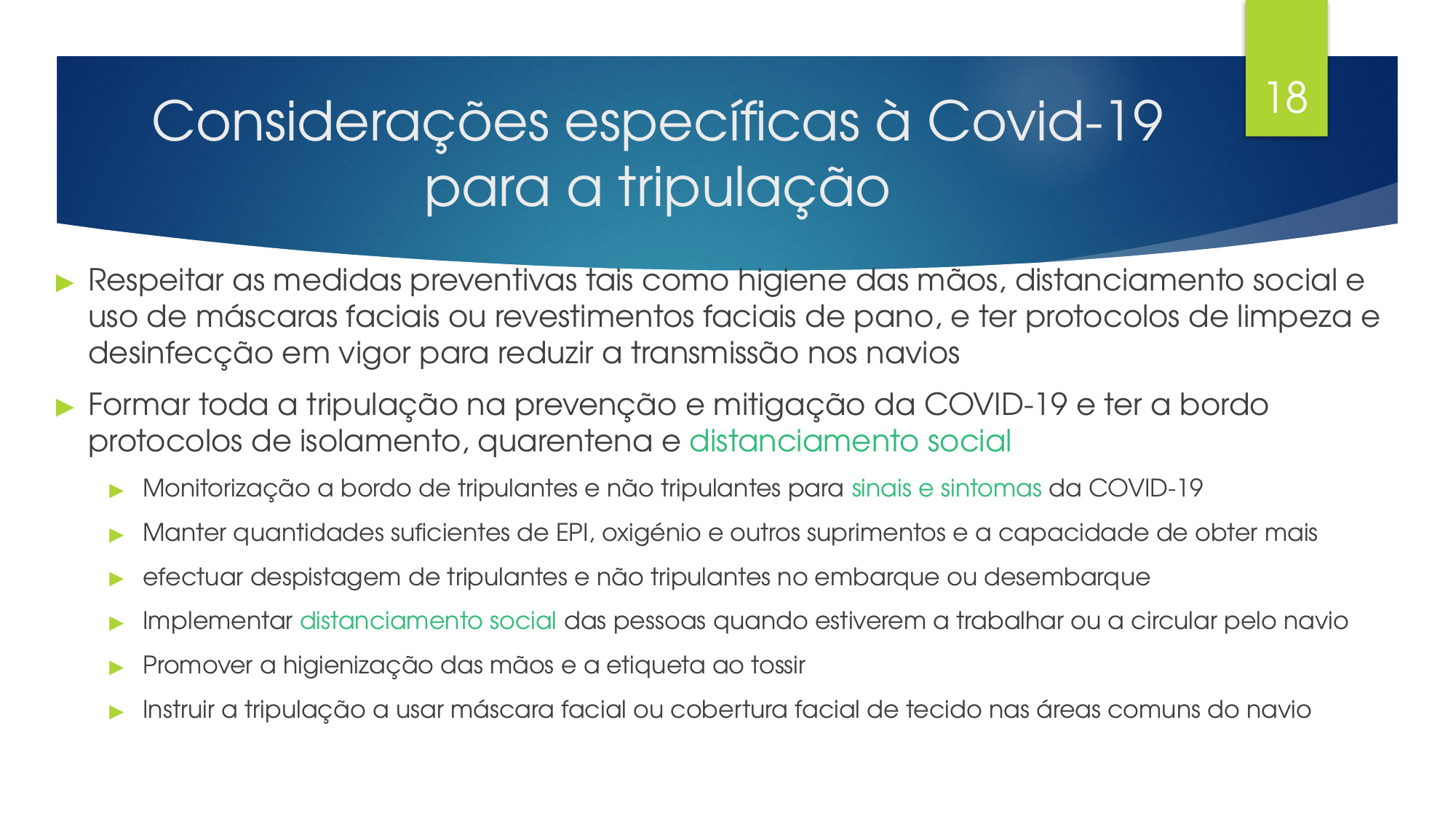

18
# Considerações específicas à Covid-19 para a tripulação
Respeitar as medidas preventivas tais como higiene das mãos, distanciamento social e uso de máscaras faciais ou revestimentos faciais de pano, e ter protocolos de limpeza e desinfecção em vigor para reduzir a transmissão nos navios
Formar toda a tripulação na prevenção e mitigação da COVID-19 e ter a bordo protocolos de isolamento, quarentena e distanciamento social
Monitorização a bordo de tripulantes e não tripulantes para sinais e sintomas da COVID-19
Manter quantidades suficientes de EPI, oxigénio e outros suprimentos e a capacidade de obter mais
efectuar despistagem de tripulantes e não tripulantes no embarque ou desembarque
Implementar distanciamento social das pessoas quando estiverem a trabalhar ou a circular pelo navio
Promover a higienização das mãos e a etiqueta ao tossir
Instruir a tripulação a usar máscara facial ou cobertura facial de tecido nas áreas comuns do navio